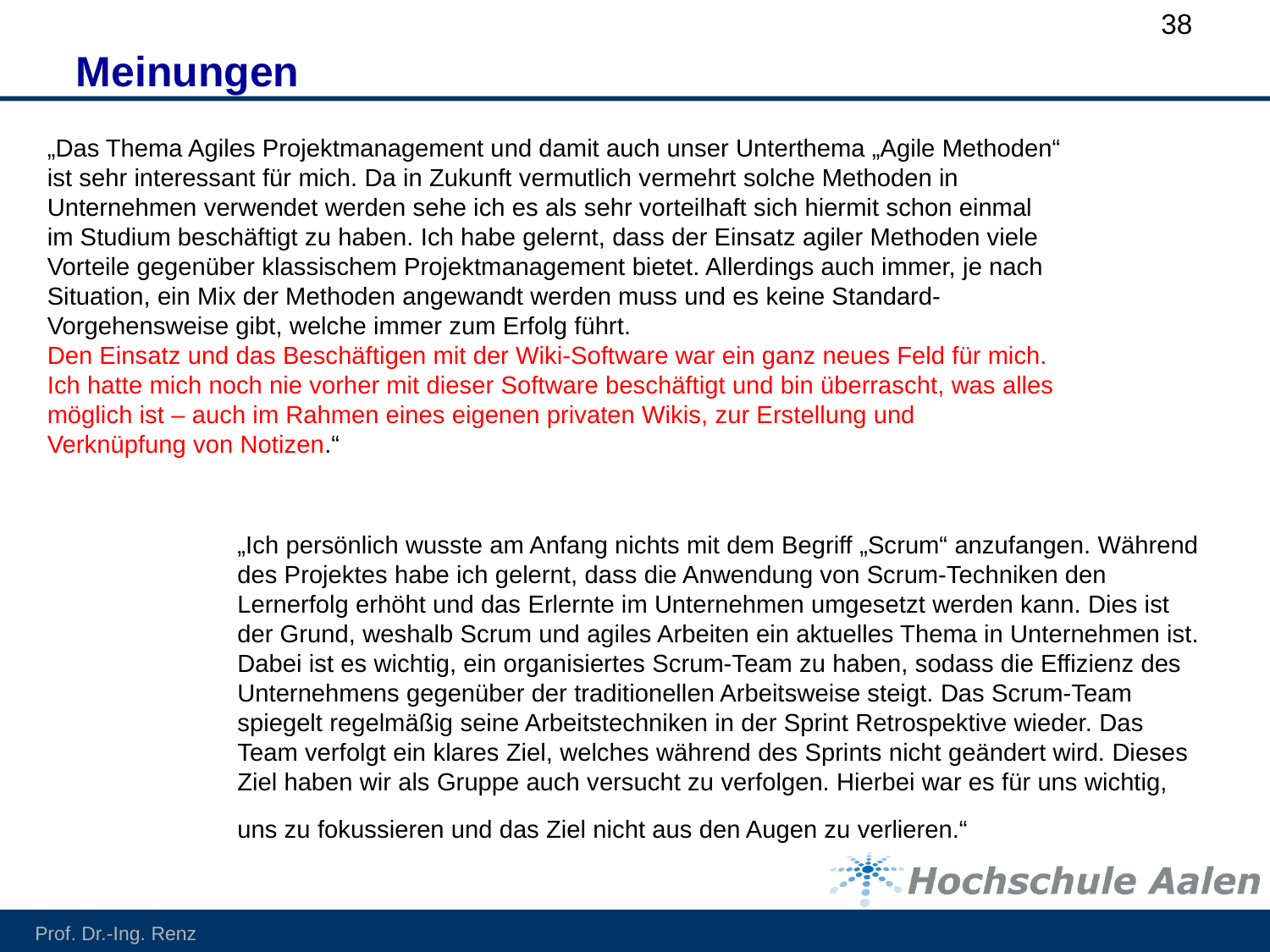

# Meinungen
„Das Thema Agiles Projektmanagement und damit auch unser Unterthema „Agile Methoden“ ist sehr interessant für mich. Da in Zukunft vermutlich vermehrt solche Methoden in Unternehmen verwendet werden sehe ich es als sehr vorteilhaft sich hiermit schon einmal im Studium beschäftigt zu haben. Ich habe gelernt, dass der Einsatz agiler Methoden viele Vorteile gegenüber klassischem Projektmanagement bietet. Allerdings auch immer, je nach Situation, ein Mix der Methoden angewandt werden muss und es keine Standard-Vorgehensweise gibt, welche immer zum Erfolg führt.
Den Einsatz und das Beschäftigen mit der Wiki-Software war ein ganz neues Feld für mich. Ich hatte mich noch nie vorher mit dieser Software beschäftigt und bin überrascht, was alles möglich ist – auch im Rahmen eines eigenen privaten Wikis, zur Erstellung und Verknüpfung von Notizen.“
„Ich persönlich wusste am Anfang nichts mit dem Begriff „Scrum“ anzufangen. Während des Projektes habe ich gelernt, dass die Anwendung von Scrum-Techniken den Lernerfolg erhöht und das Erlernte im Unternehmen umgesetzt werden kann. Dies ist der Grund, weshalb Scrum und agiles Arbeiten ein aktuelles Thema in Unternehmen ist. Dabei ist es wichtig, ein organisiertes Scrum-Team zu haben, sodass die Effizienz des Unternehmens gegenüber der traditionellen Arbeitsweise steigt. Das Scrum-Team spiegelt regelmäßig seine Arbeitstechniken in der Sprint Retrospektive wieder. Das Team verfolgt ein klares Ziel, welches während des Sprints nicht geändert wird. Dieses Ziel haben wir als Gruppe auch versucht zu verfolgen. Hierbei war es für uns wichtig, uns zu fokussieren und das Ziel nicht aus den Augen zu verlieren.“
Prof. Dr.-Ing. Renz